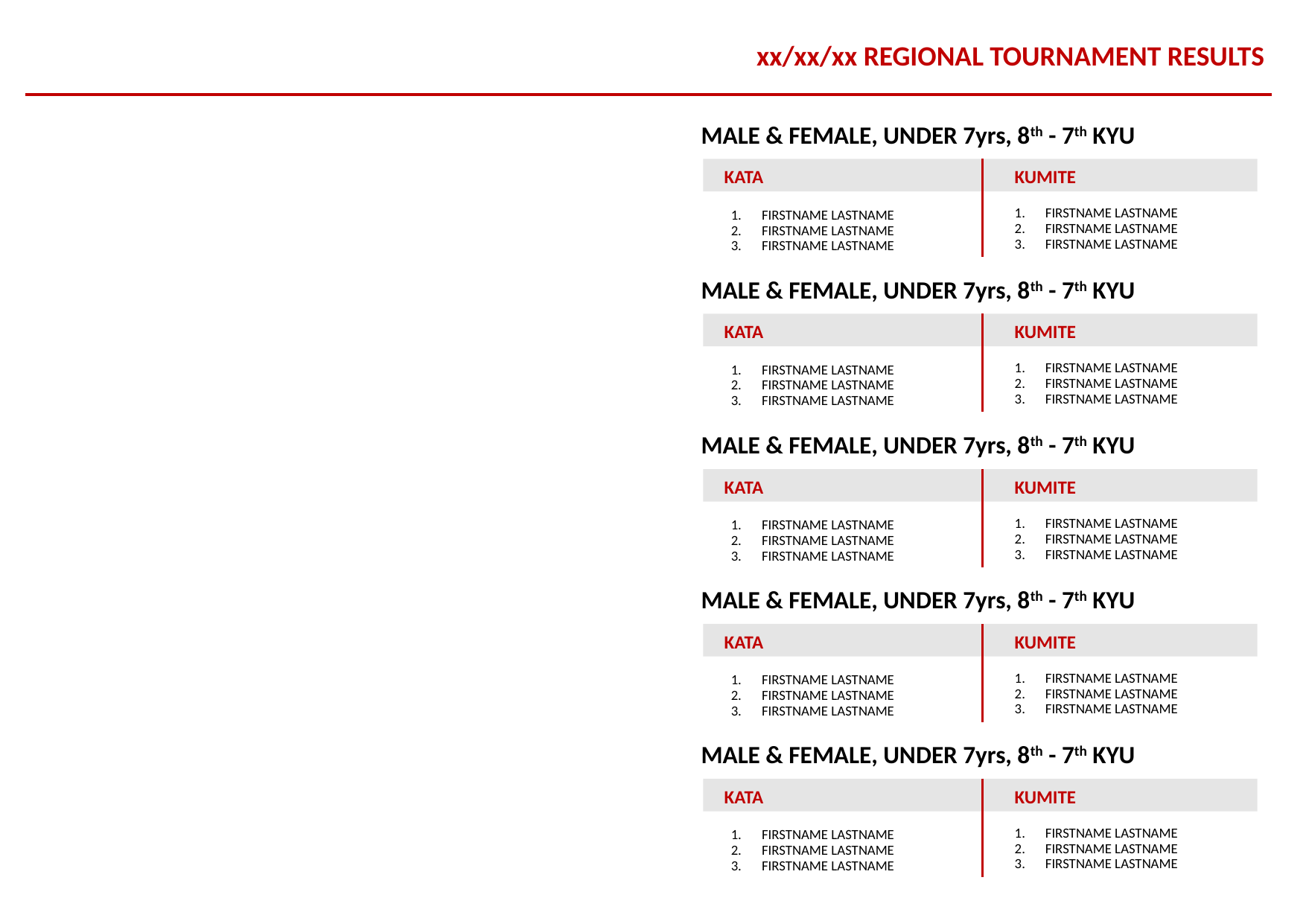

xx/xx/xx REGIONAL TOURNAMENT RESULTS
MALE & FEMALE, UNDER 7yrs, 8th - 7th KYU

KATA

KUMITE

FIRSTNAME LASTNAME
FIRSTNAME LASTNAME
FIRSTNAME LASTNAME

FIRSTNAME LASTNAME
FIRSTNAME LASTNAME
FIRSTNAME LASTNAME
MALE & FEMALE, UNDER 7yrs, 8th - 7th KYU

KATA

KUMITE

FIRSTNAME LASTNAME
FIRSTNAME LASTNAME
FIRSTNAME LASTNAME

FIRSTNAME LASTNAME
FIRSTNAME LASTNAME
FIRSTNAME LASTNAME

MALE & FEMALE, UNDER 7yrs, 8th - 7th KYU

KATA

KUMITE

FIRSTNAME LASTNAME
FIRSTNAME LASTNAME
FIRSTNAME LASTNAME

FIRSTNAME LASTNAME
FIRSTNAME LASTNAME
FIRSTNAME LASTNAME

MALE & FEMALE, UNDER 7yrs, 8th - 7th KYU

KATA

KUMITE

FIRSTNAME LASTNAME
FIRSTNAME LASTNAME
FIRSTNAME LASTNAME

FIRSTNAME LASTNAME
FIRSTNAME LASTNAME
FIRSTNAME LASTNAME

MALE & FEMALE, UNDER 7yrs, 8th - 7th KYU

KATA

KUMITE

FIRSTNAME LASTNAME
FIRSTNAME LASTNAME
FIRSTNAME LASTNAME

FIRSTNAME LASTNAME
FIRSTNAME LASTNAME
FIRSTNAME LASTNAME